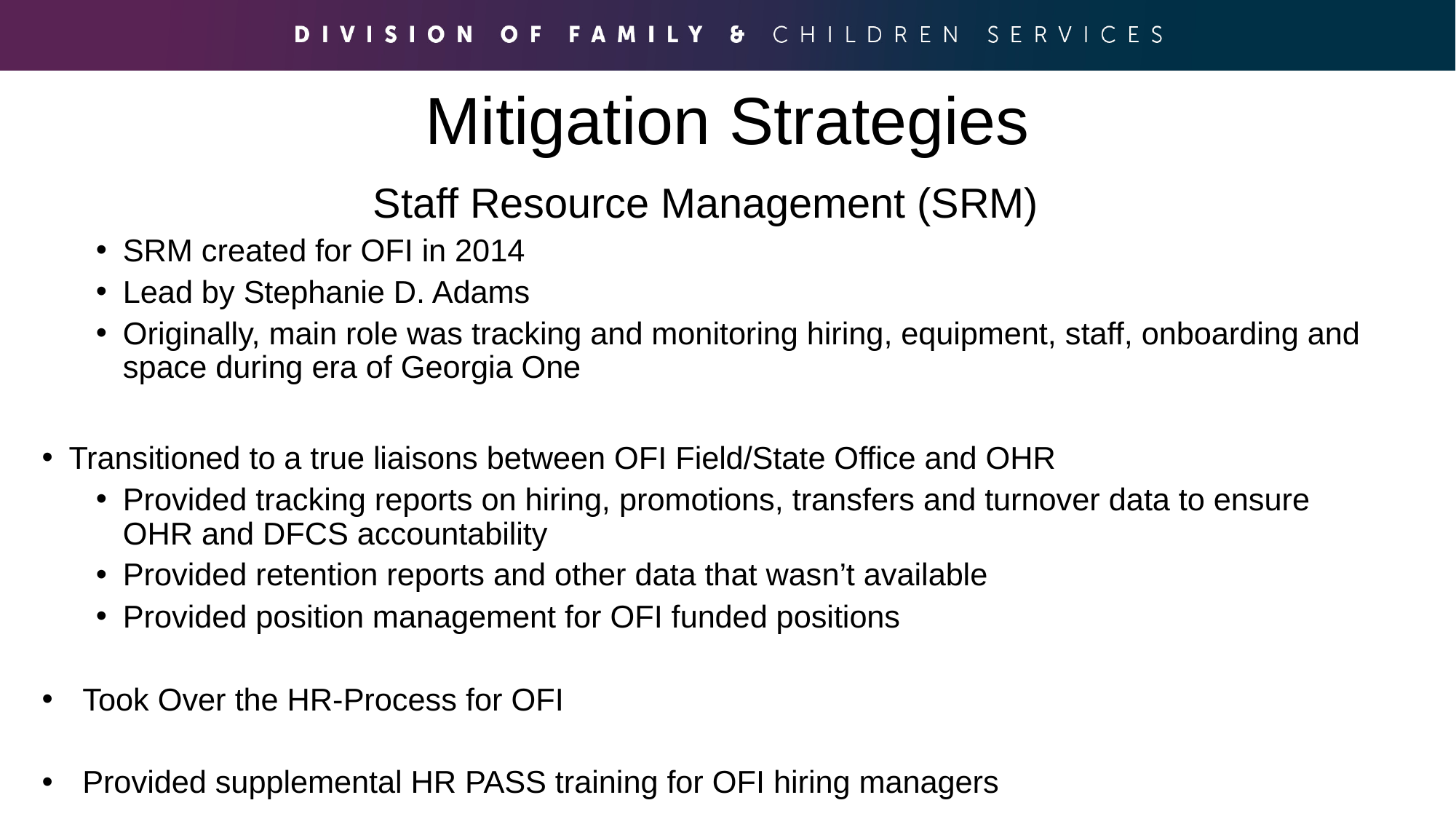

# Mitigation Strategies
Staff Resource Management (SRM)
SRM created for OFI in 2014
Lead by Stephanie D. Adams
Originally, main role was tracking and monitoring hiring, equipment, staff, onboarding and space during era of Georgia One

Transitioned to a true liaisons between OFI Field/State Office and OHR
Provided tracking reports on hiring, promotions, transfers and turnover data to ensure OHR and DFCS accountability
Provided retention reports and other data that wasn’t available
Provided position management for OFI funded positions

Took Over the HR-Process for OFI

Provided supplemental HR PASS training for OFI hiring managers